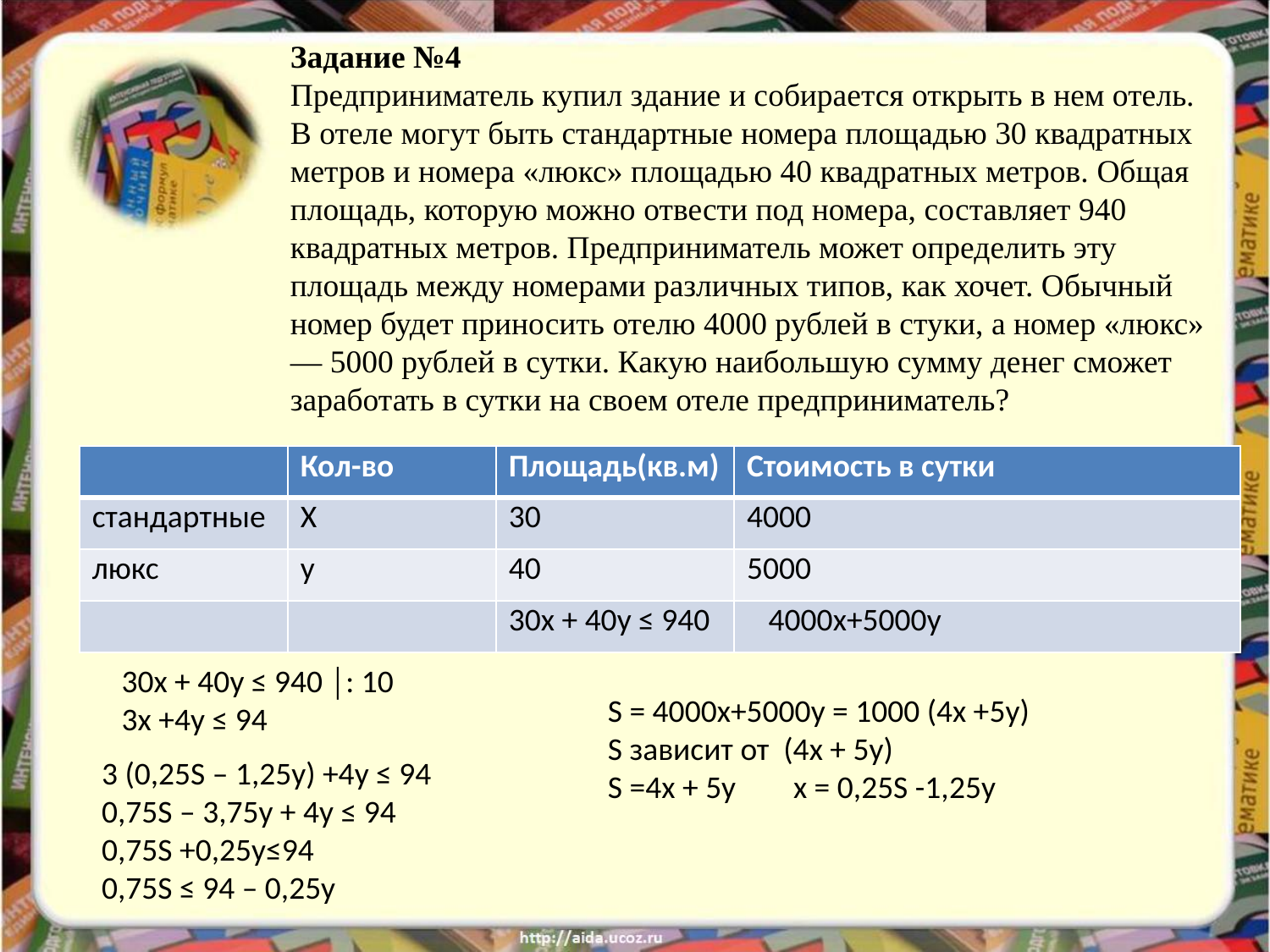

Задание №4
Предприниматель купил здание и собирается открыть в нем отель. В отеле могут быть стандартные номера площадью 30 квадратных метров и номера «люкс» площадью 40 квадратных метров. Общая площадь, которую можно отвести под номера, составляет 940 квадратных метров. Предприниматель может определить эту площадь между номерами различных типов, как хочет. Обычный номер будет приносить отелю 4000 рублей в стуки, а номер «люкс» — 5000 рублей в сутки. Какую наибольшую сумму денег сможет заработать в сутки на своем отеле предприниматель?
|  | Кол-во | Площадь(кв.м) | Стоимость в сутки |
| --- | --- | --- | --- |
| стандартные | X | 30 | 4000 |
| люкс | y | 40 | 5000 |
|  |  | 30x + 40y ≤ 940 | 4000x+5000y |
30x + 40y ≤ 940 │: 10
3x +4y ≤ 94

S = 4000x+5000y = 1000 (4x +5y)
S зависит от  (4x + 5y)
S =4x + 5y        x = 0,25S -1,25y

3 (0,25S – 1,25y) +4y ≤ 94
0,75S – 3,75y + 4y ≤ 94
0,75S +0,25y≤94
0,75S ≤ 94 – 0,25y